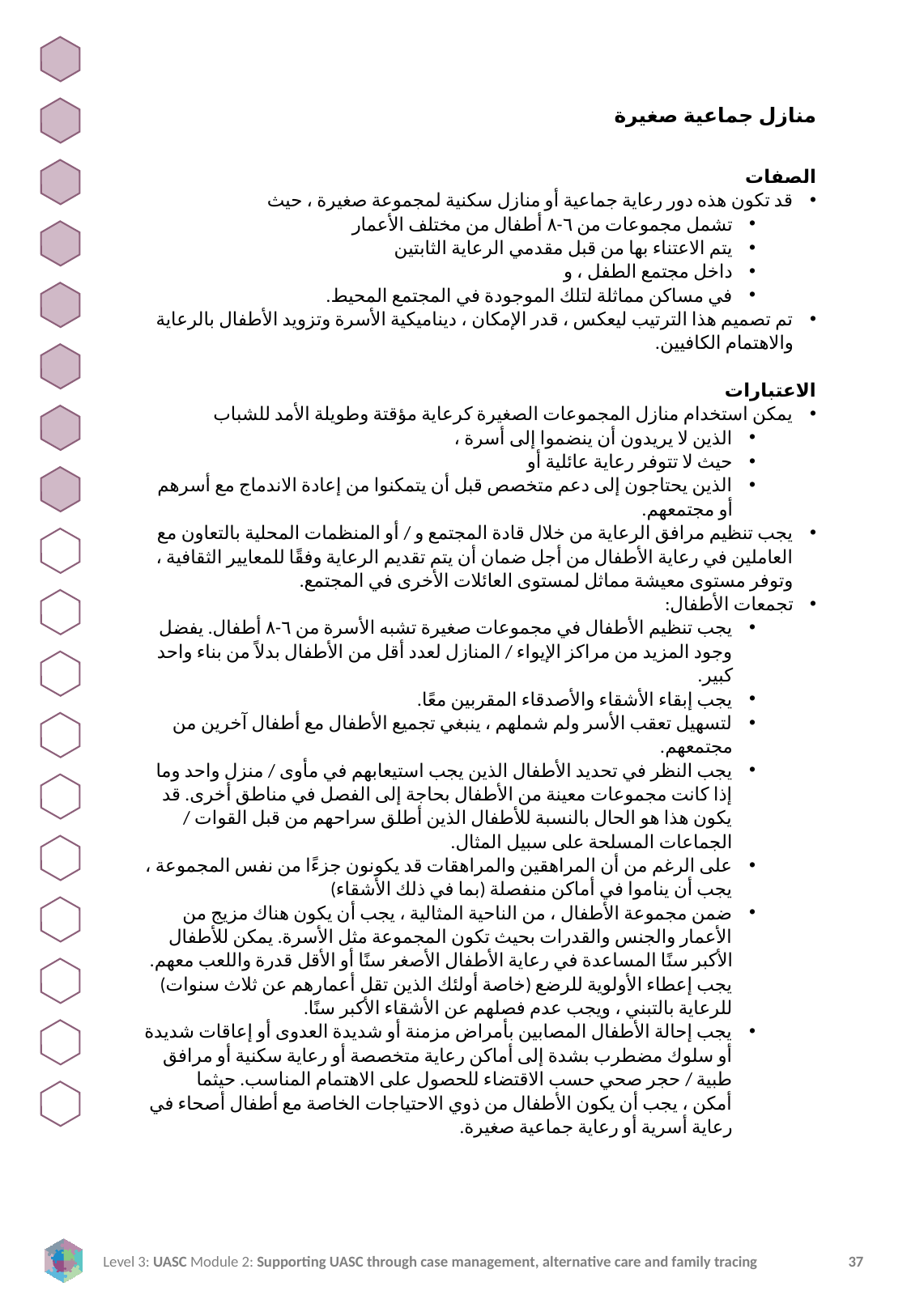

منازل جماعية صغيرة

الصفات
قد تكون هذه دور رعاية جماعية أو منازل سكنية لمجموعة صغيرة ، حيث
تشمل مجموعات من ٦-٨ أطفال من مختلف الأعمار
يتم الاعتناء بها من قبل مقدمي الرعاية الثابتين
داخل مجتمع الطفل ، و
في مساكن مماثلة لتلك الموجودة في المجتمع المحيط.
تم تصميم هذا الترتيب ليعكس ، قدر الإمكان ، ديناميكية الأسرة وتزويد الأطفال بالرعاية والاهتمام الكافيين.

الاعتبارات
يمكن استخدام منازل المجموعات الصغيرة كرعاية مؤقتة وطويلة الأمد للشباب
الذين لا يريدون أن ينضموا إلى أسرة ،
حيث لا تتوفر رعاية عائلية أو
الذين يحتاجون إلى دعم متخصص قبل أن يتمكنوا من إعادة الاندماج مع أسرهم أو مجتمعهم.
يجب تنظيم مرافق الرعاية من خلال قادة المجتمع و / أو المنظمات المحلية بالتعاون مع العاملين في رعاية الأطفال من أجل ضمان أن يتم تقديم الرعاية وفقًا للمعايير الثقافية ، وتوفر مستوى معيشة مماثل لمستوى العائلات الأخرى في المجتمع.
تجمعات الأطفال:
يجب تنظيم الأطفال في مجموعات صغيرة تشبه الأسرة من ٦-٨ أطفال. يفضل وجود المزيد من مراكز الإيواء / المنازل لعدد أقل من الأطفال بدلاً من بناء واحد كبير.
يجب إبقاء الأشقاء والأصدقاء المقربين معًا.
لتسهيل تعقب الأسر ولم شملهم ، ينبغي تجميع الأطفال مع أطفال آخرين من مجتمعهم.
يجب النظر في تحديد الأطفال الذين يجب استيعابهم في مأوى / منزل واحد وما إذا كانت مجموعات معينة من الأطفال بحاجة إلى الفصل في مناطق أخرى. قد يكون هذا هو الحال بالنسبة للأطفال الذين أطلق سراحهم من قبل القوات / الجماعات المسلحة على سبيل المثال.
على الرغم من أن المراهقين والمراهقات قد يكونون جزءًا من نفس المجموعة ، يجب أن يناموا في أماكن منفصلة (بما في ذلك الأشقاء)
ضمن مجموعة الأطفال ، من الناحية المثالية ، يجب أن يكون هناك مزيج من الأعمار والجنس والقدرات بحيث تكون المجموعة مثل الأسرة. يمكن للأطفال الأكبر سنًا المساعدة في رعاية الأطفال الأصغر سنًا أو الأقل قدرة واللعب معهم. يجب إعطاء الأولوية للرضع (خاصة أولئك الذين تقل أعمارهم عن ثلاث سنوات) للرعاية بالتبني ، ويجب عدم فصلهم عن الأشقاء الأكبر سنًا.
يجب إحالة الأطفال المصابين بأمراض مزمنة أو شديدة العدوى أو إعاقات شديدة أو سلوك مضطرب بشدة إلى أماكن رعاية متخصصة أو رعاية سكنية أو مرافق طبية / حجر صحي حسب الاقتضاء للحصول على الاهتمام المناسب. حيثما أمكن ، يجب أن يكون الأطفال من ذوي الاحتياجات الخاصة مع أطفال أصحاء في رعاية أسرية أو رعاية جماعية صغيرة.